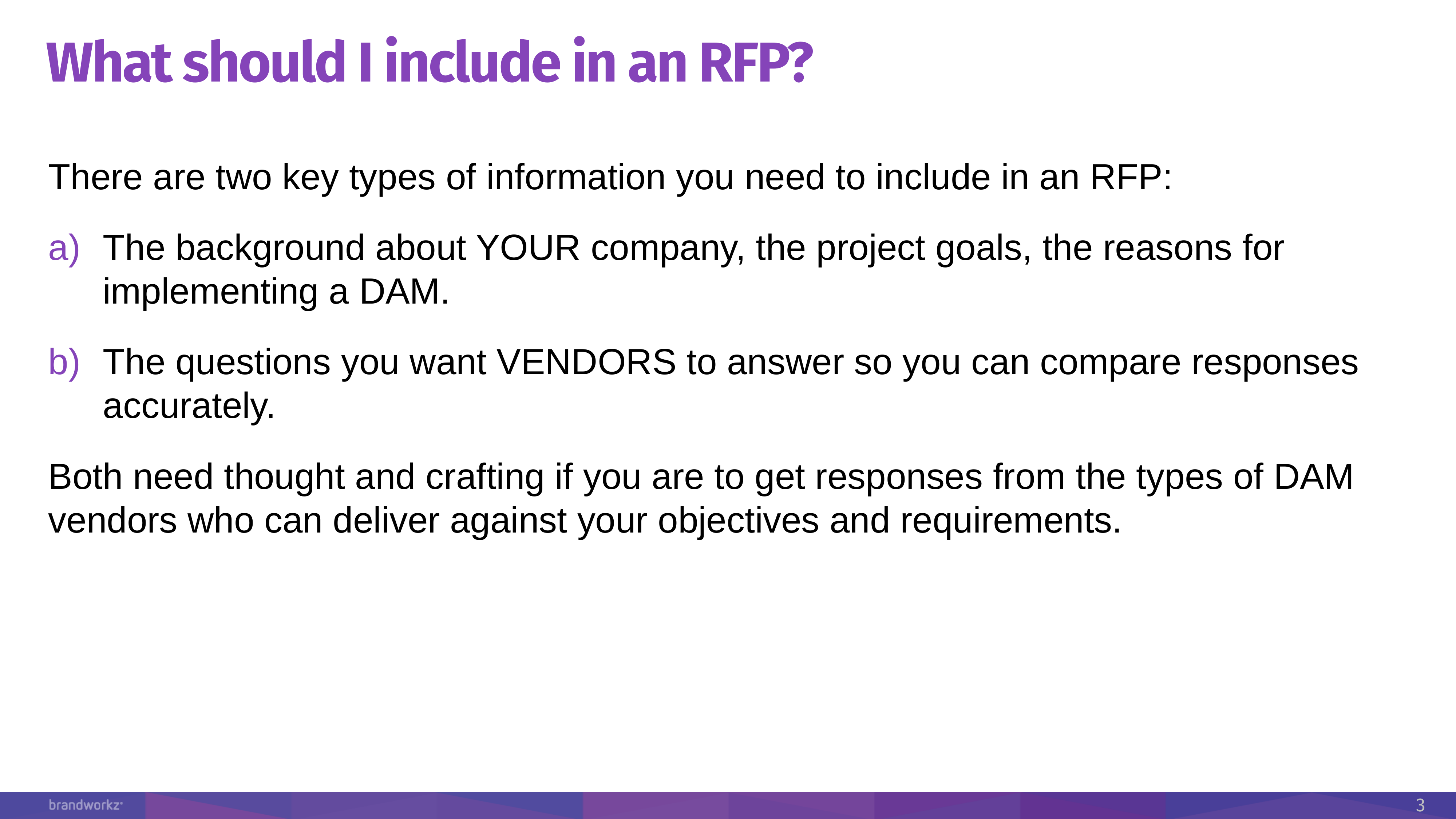

# What should I include in an RFP?
There are two key types of information you need to include in an RFP:
The background about YOUR company, the project goals, the reasons for implementing a DAM.
The questions you want VENDORS to answer so you can compare responses accurately.
Both need thought and crafting if you are to get responses from the types of DAM vendors who can deliver against your objectives and requirements.